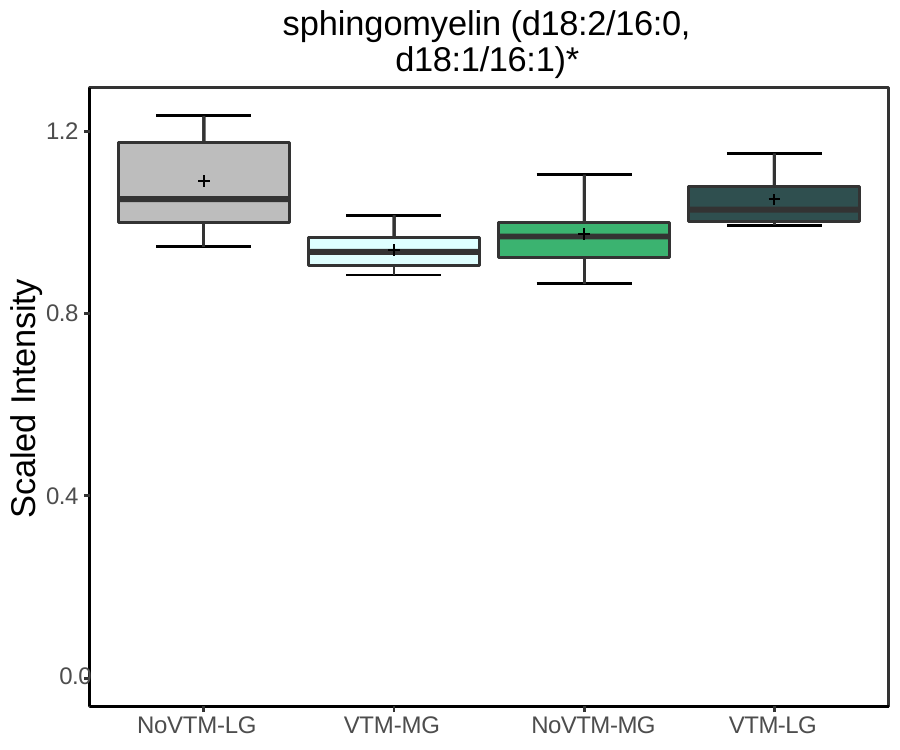

# sphingomyelin (d18:2/16:0, d18:1/16:1)*

1.2

Scaled Intensity

0.8
0.4
0.0
NoVTM-LG
VTM-MG
NoVTM-MG
VTM-LG